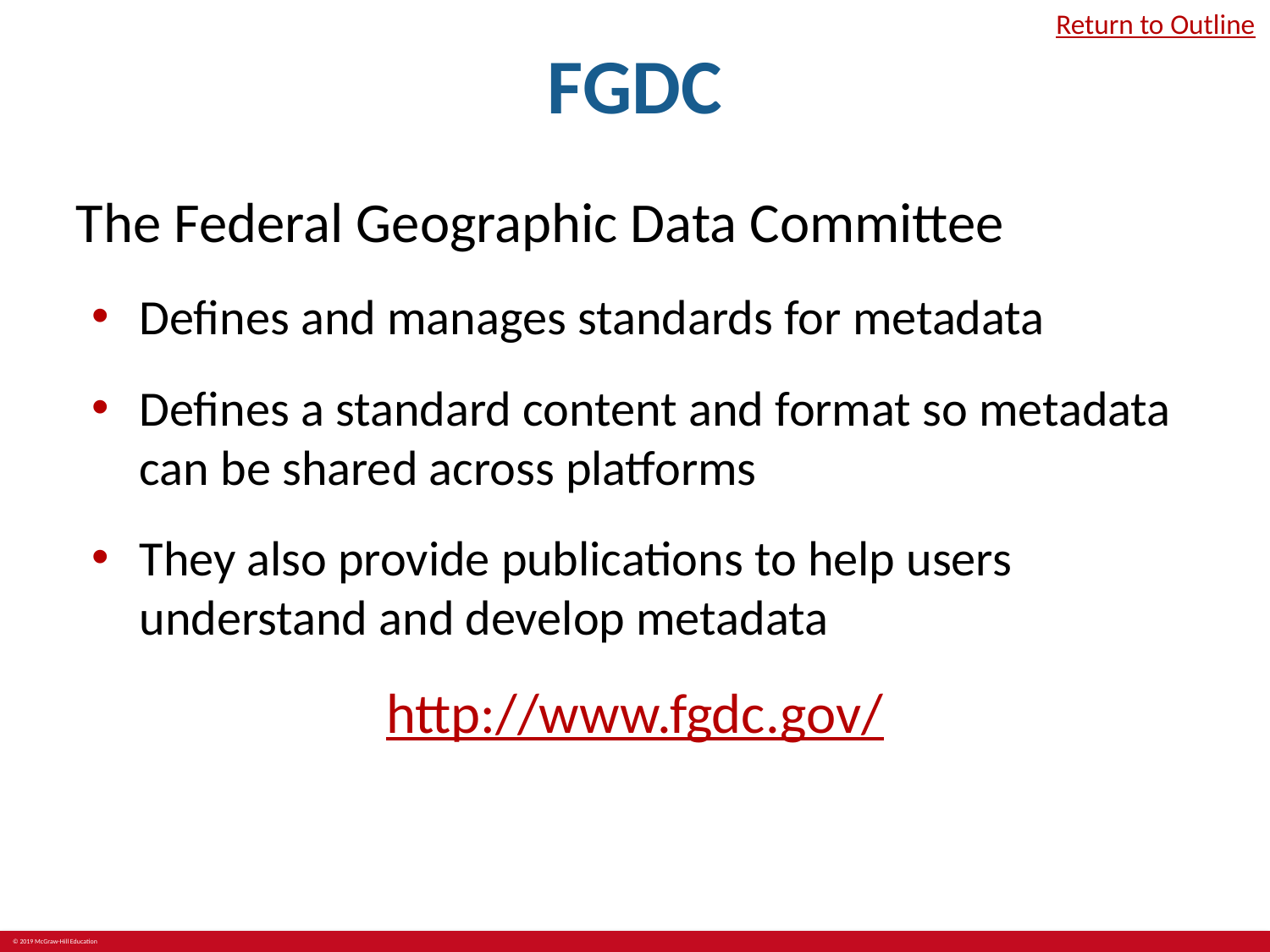

# FGDC
Return to Outline
The Federal Geographic Data Committee
Defines and manages standards for metadata
Defines a standard content and format so metadata can be shared across platforms
They also provide publications to help users understand and develop metadata
http://www.fgdc.gov/